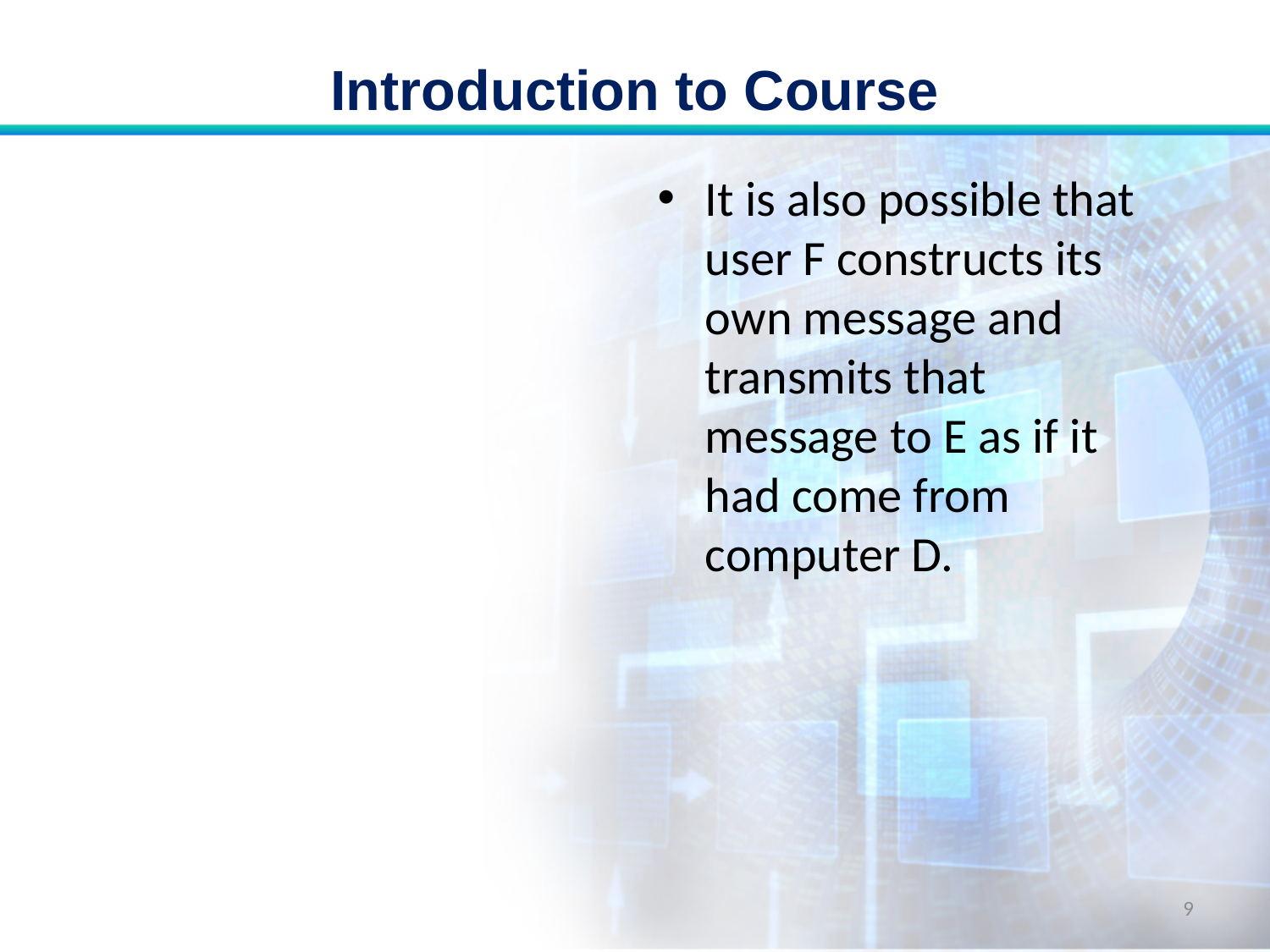

# Introduction to Course
It is also possible that user F constructs its own message and transmits that message to E as if it had come from computer D.

9